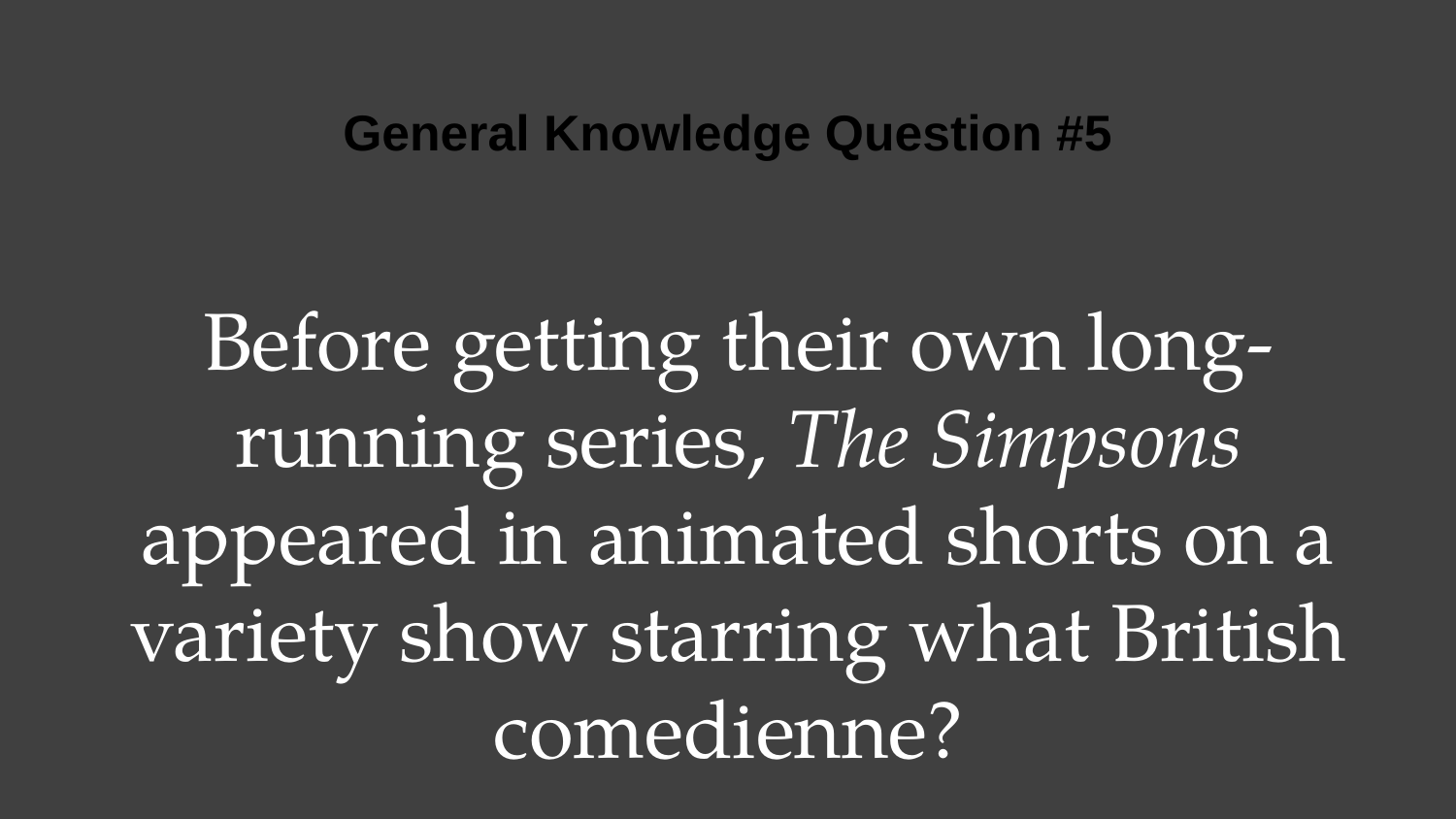

# General Knowledge Question #5
Before getting their own long-running series, The Simpsons appeared in animated shorts on a variety show starring what British comedienne?